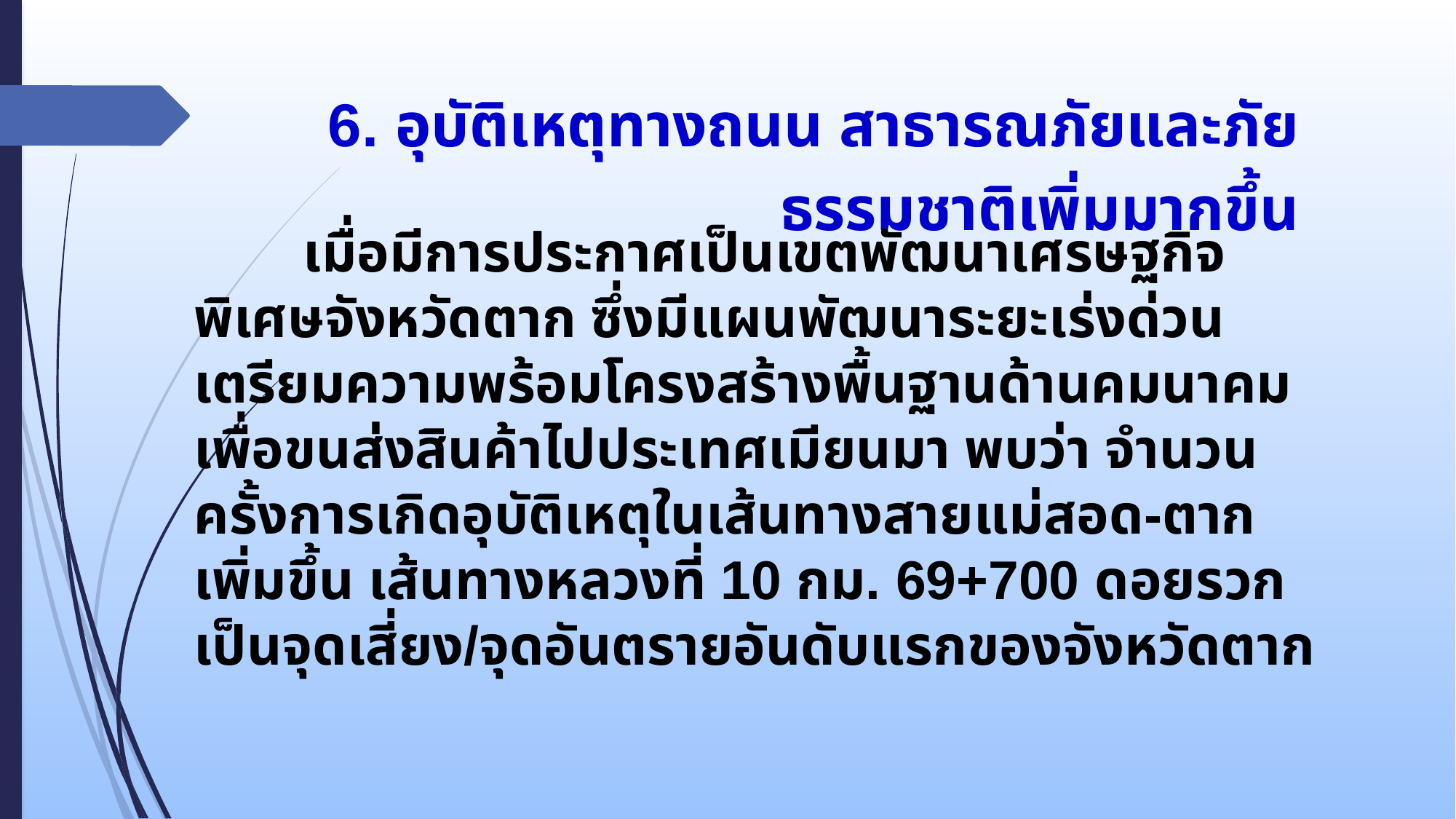

6. อุบัติเหตุทางถนน สาธารณภัยและภัยธรรมชาติเพิ่มมากขึ้น
	เมื่อมีการประกาศเป็นเขตพัฒนาเศรษฐกิจพิเศษจังหวัดตาก ซึ่งมีแผนพัฒนาระยะเร่งด่วน เตรียมความพร้อมโครงสร้างพื้นฐานด้านคมนาคม เพื่อขนส่งสินค้าไปประเทศเมียนมา พบว่า จำนวนครั้งการเกิดอุบัติเหตุในเส้นทางสายแม่สอด-ตากเพิ่มขึ้น เส้นทางหลวงที่ 10 กม. 69+700 ดอยรวก เป็นจุดเสี่ยง/จุดอันตรายอันดับแรกของจังหวัดตาก